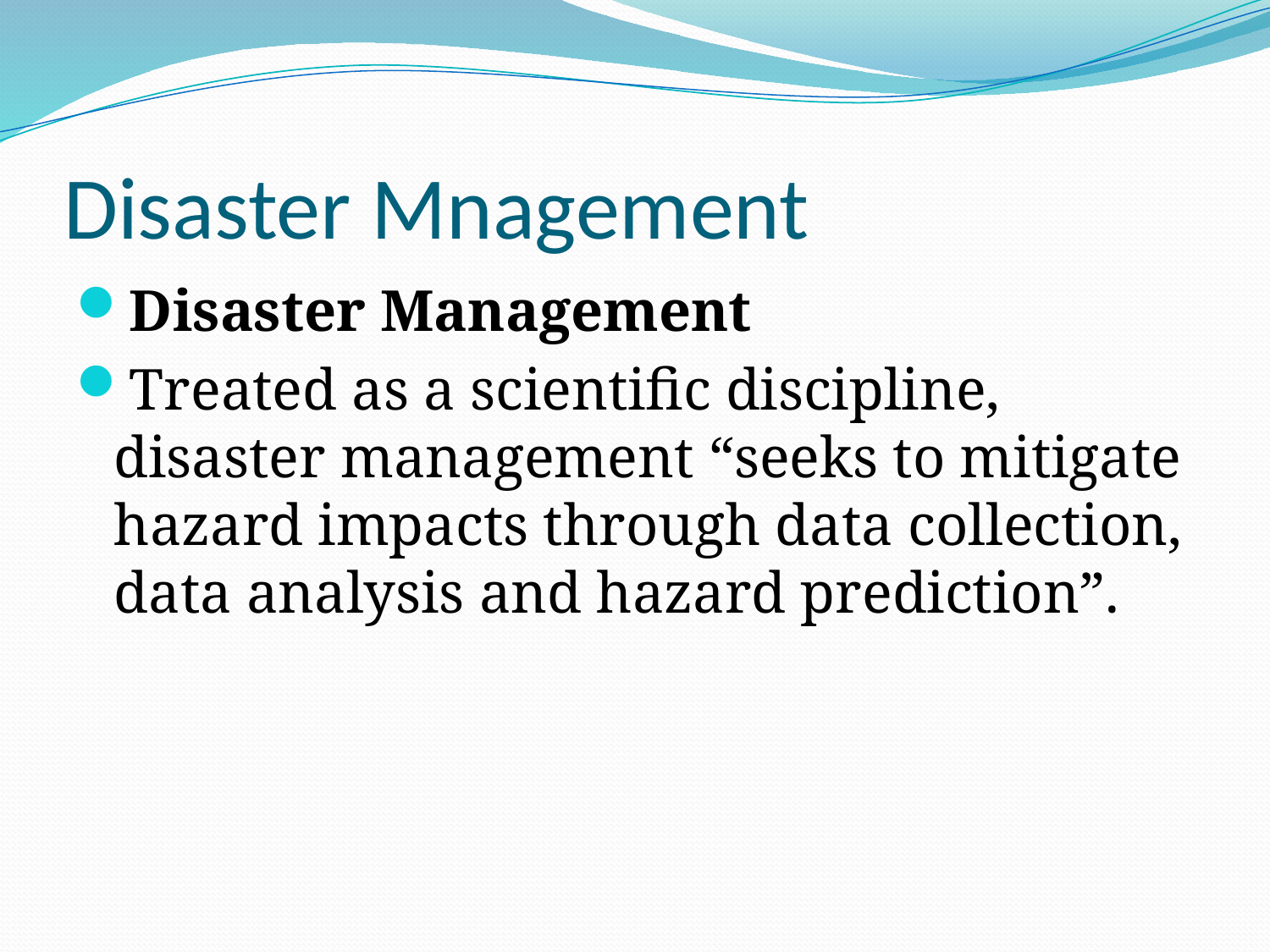

# Disaster Mnagement
Disaster Management
Treated as a scientific discipline, disaster management “seeks to mitigate hazard impacts through data collection, data analysis and hazard prediction”.